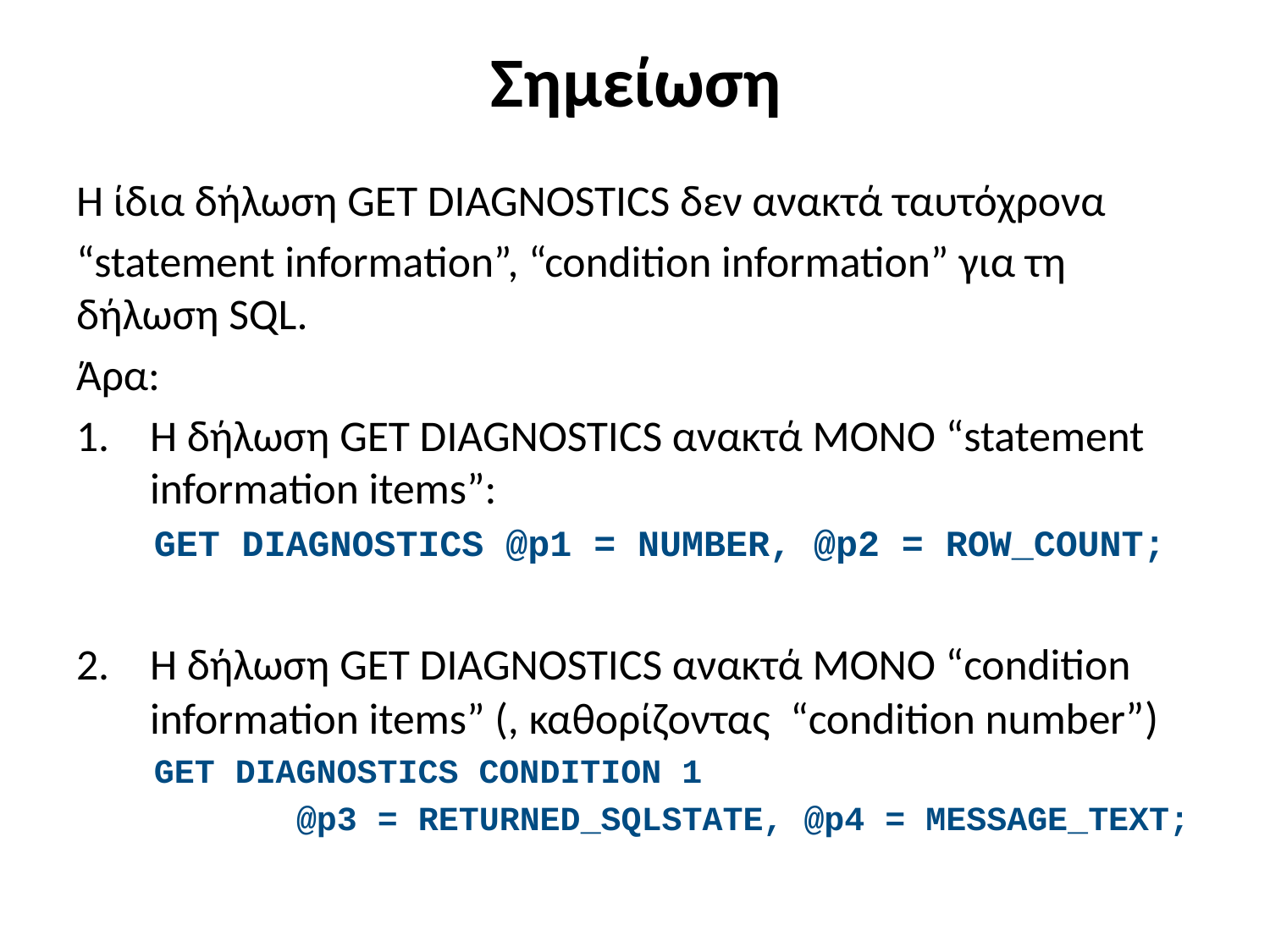

# Σημείωση
Η ίδια δήλωση GET DIAGNOSTICS δεν ανακτά ταυτόχρονα
“statement information”, “condition information” για τη δήλωση SQL.
Άρα:
Η δήλωση GET DIAGNOSTICS ανακτά ΜΟΝΟ “statement information items”:
GET DIAGNOSTICS @p1 = NUMBER, @p2 = ROW_COUNT;

Η δήλωση GET DIAGNOSTICS ανακτά ΜΟΝΟ “condition information items” (, καθορίζοντας  “condition number”)
GET DIAGNOSTICS CONDITION 1
       @p3 = RETURNED_SQLSTATE, @p4 = MESSAGE_TEXT;